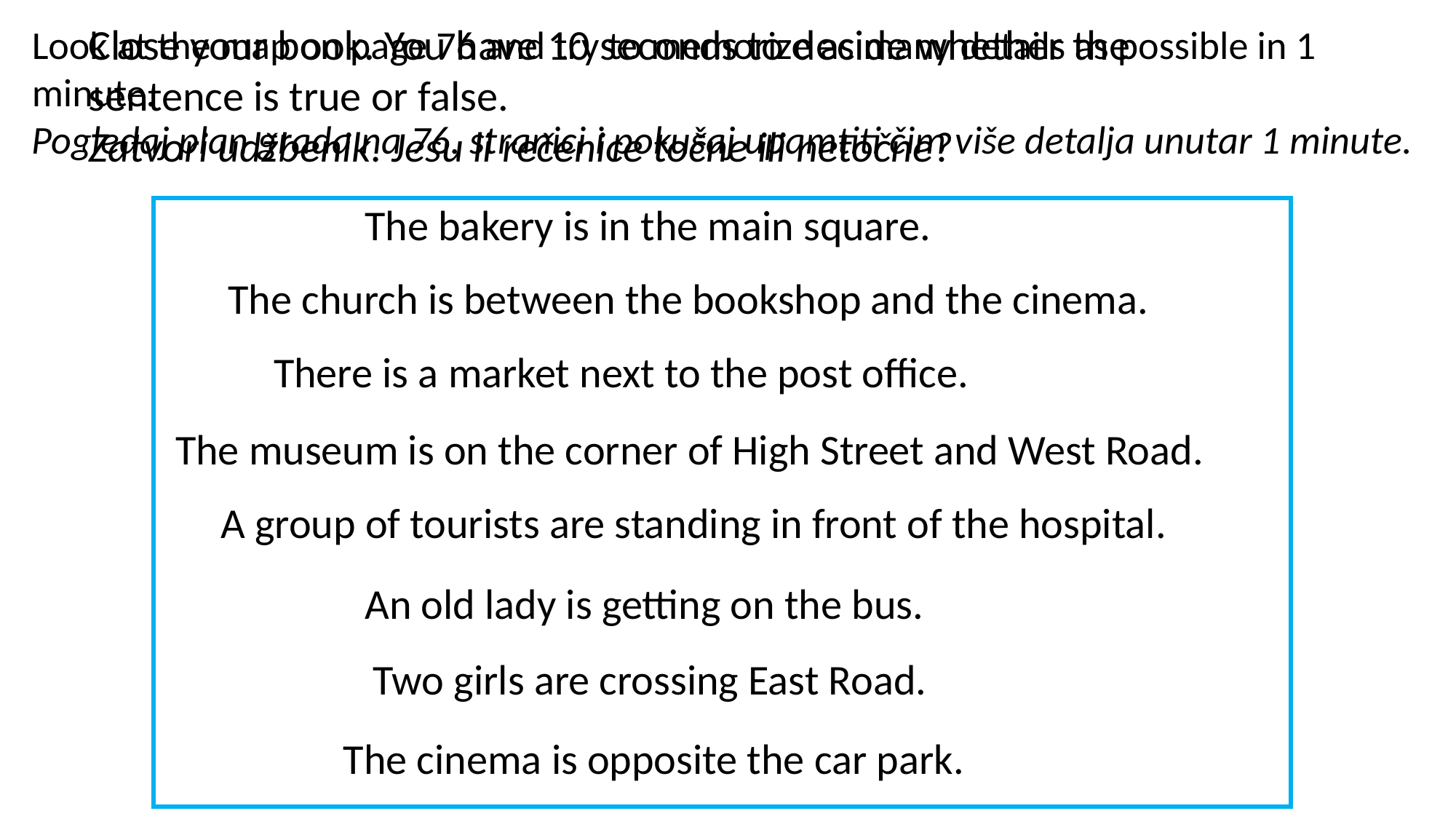

Close your book. You have 10 seconds to decide whether the sentence is true or false.
Zatvori udžbenik. Jesu li rečenice točne ili netočne?
Look at the map on page 76 and try to memorize as many details as possible in 1 minute.
Pogledaj plan grada na 76. stranici i pokušaj upamtiti čim više detalja unutar 1 minute.
The bakery is in the main square.

The church is between the bookshop and the cinema.
There is a market next to the post office.
The museum is on the corner of High Street and West Road.
A group of tourists are standing in front of the hospital.
An old lady is getting on the bus.
Two girls are crossing East Road.
The cinema is opposite the car park.